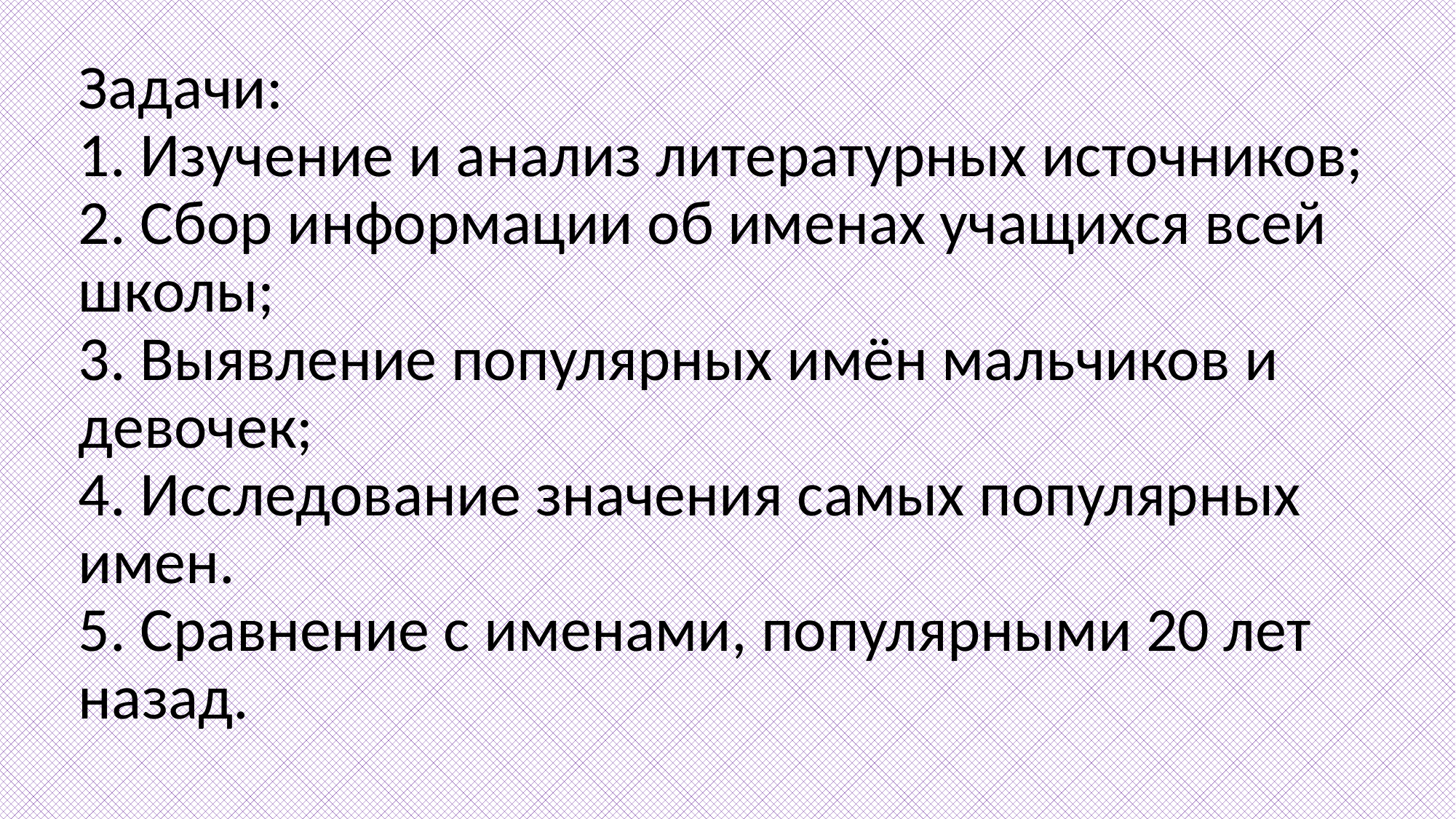

# Задачи: 1. Изучение и анализ литературных источников; 2. Сбор информации об именах учащихся всей школы; 3. Выявление популярных имён мальчиков и девочек; 4. Исследование значения самых популярных имен. 5. Сравнение с именами, популярными 20 лет назад.